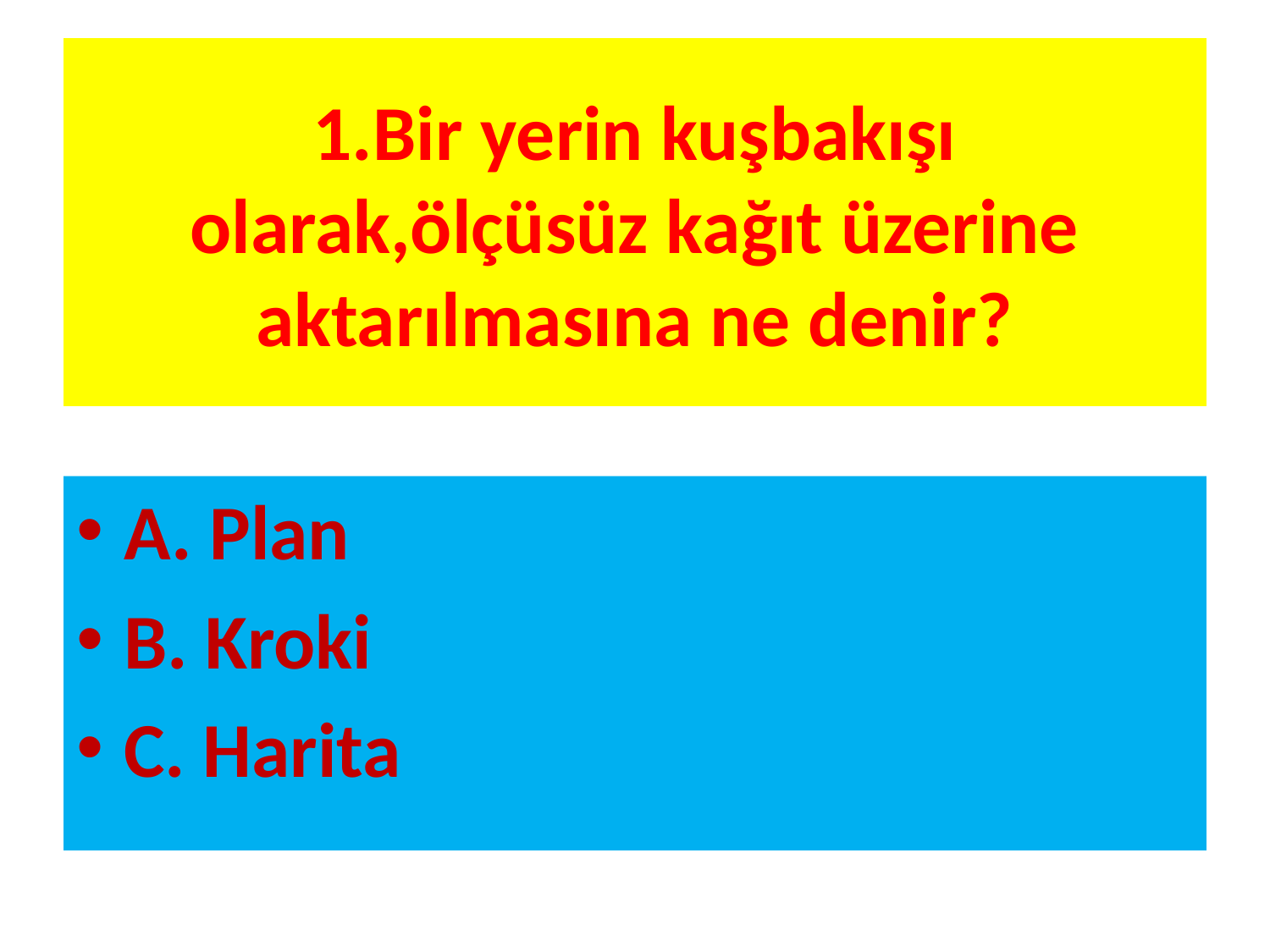

# 1.Bir yerin kuşbakışı olarak,ölçüsüz kağıt üzerine aktarılmasına ne denir?
A. Plan
B. Kroki
C. Harita